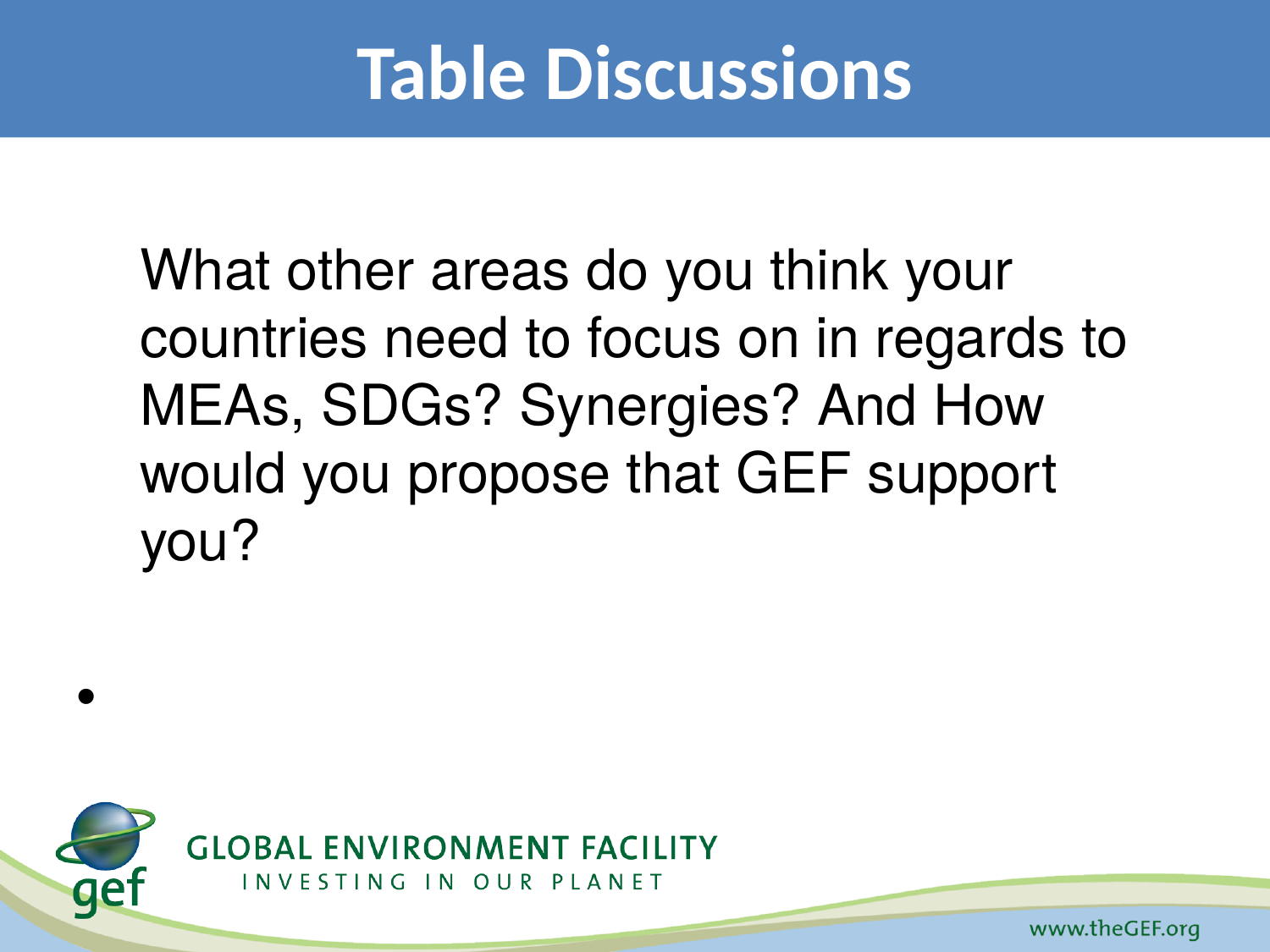

Table Discussions

What other areas do you think your countries need to focus on in regards to  MEAs, SDGs? Synergies? And How would you propose that GEF support you?